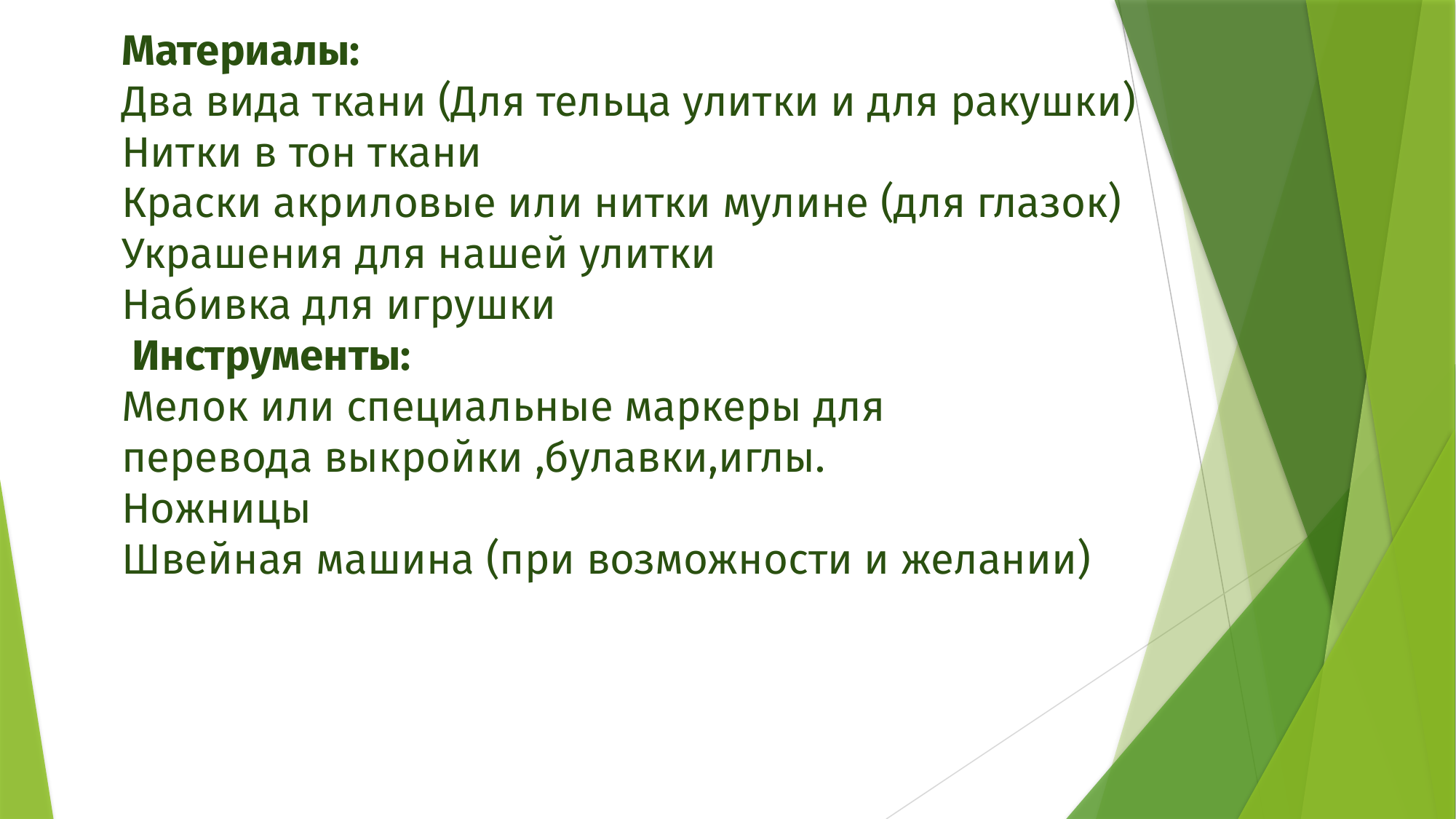

# Материалы: Два вида ткани (Для тельца улитки и для ракушки) Нитки в тон ткани Краски акриловые или нитки мулине (для глазок) Украшения для нашей улитки Набивка для игрушки Инструменты: Мелок или специальные маркеры для перевода выкройки ,булавки,иглы. Ножницы Швейная машина (при возможности и желании)